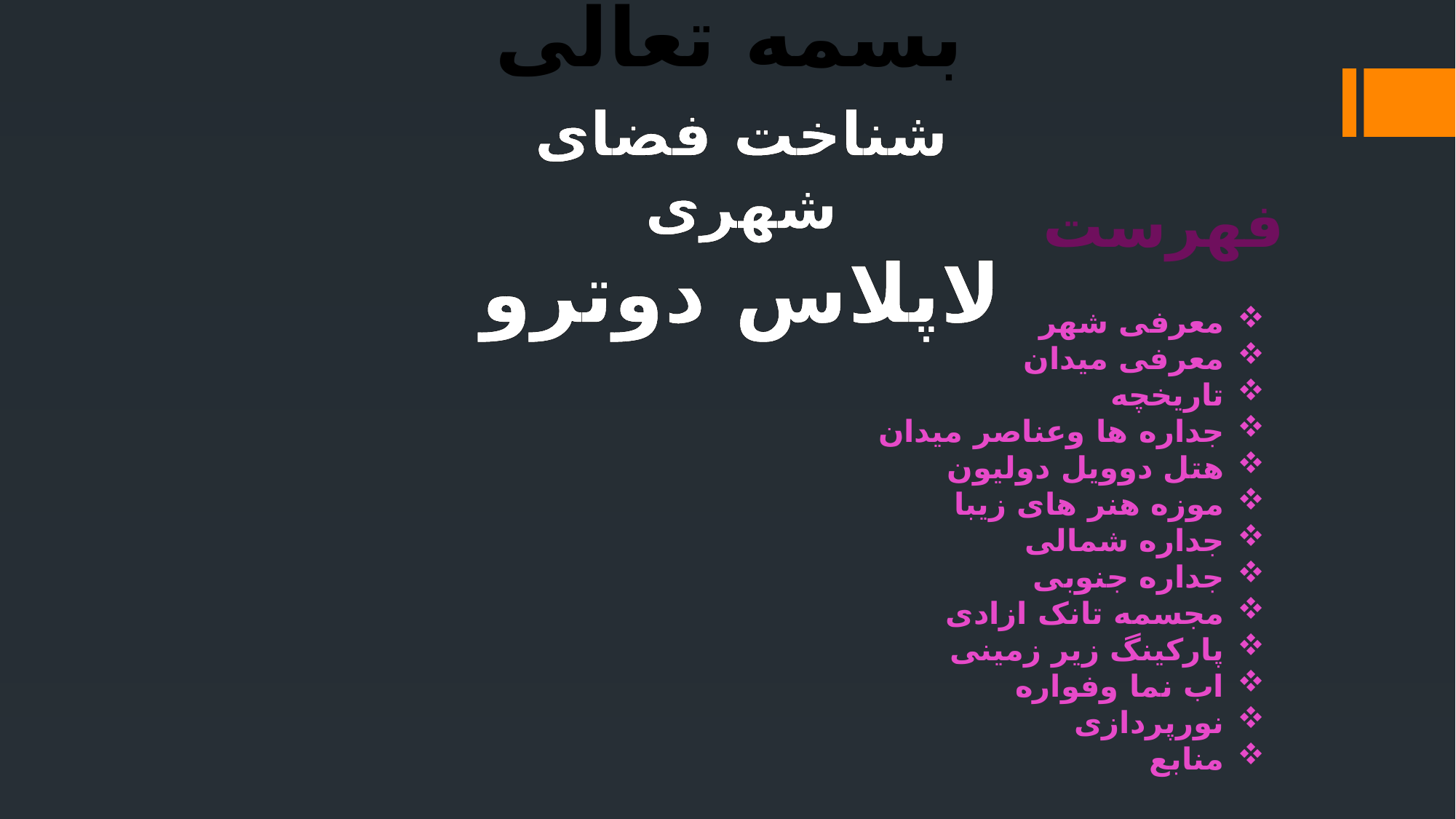

بسمه تعالی
شناخت فضای شهری
لاپلاس دوترو
فهرست
معرفی شهر
معرفی میدان
تاریخچه
جداره ها وعناصر میدان
هتل دوویل دولیون
موزه هنر های زیبا
جداره شمالی
جداره جنوبی
مجسمه تانک ازادی
پارکینگ زیر زمینی
اب نما وفواره
نورپردازی
منابع